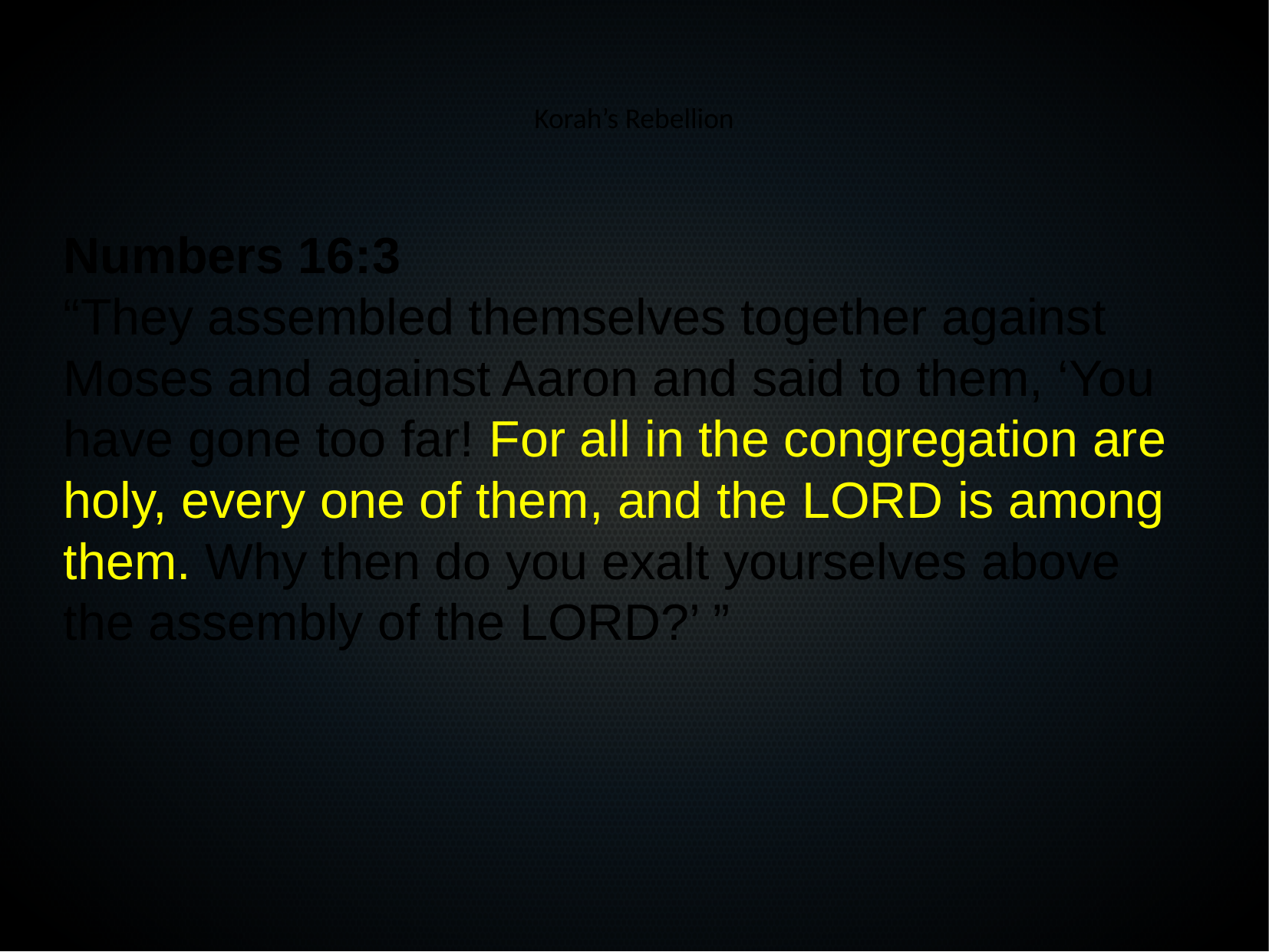

Korah’s Rebellion
Numbers 16:3
“They assembled themselves together against Moses and against Aaron and said to them, ‘You have gone too far! For all in the congregation are holy, every one of them, and the LORD is among them. Why then do you exalt yourselves above the assembly of the LORD?’ ”